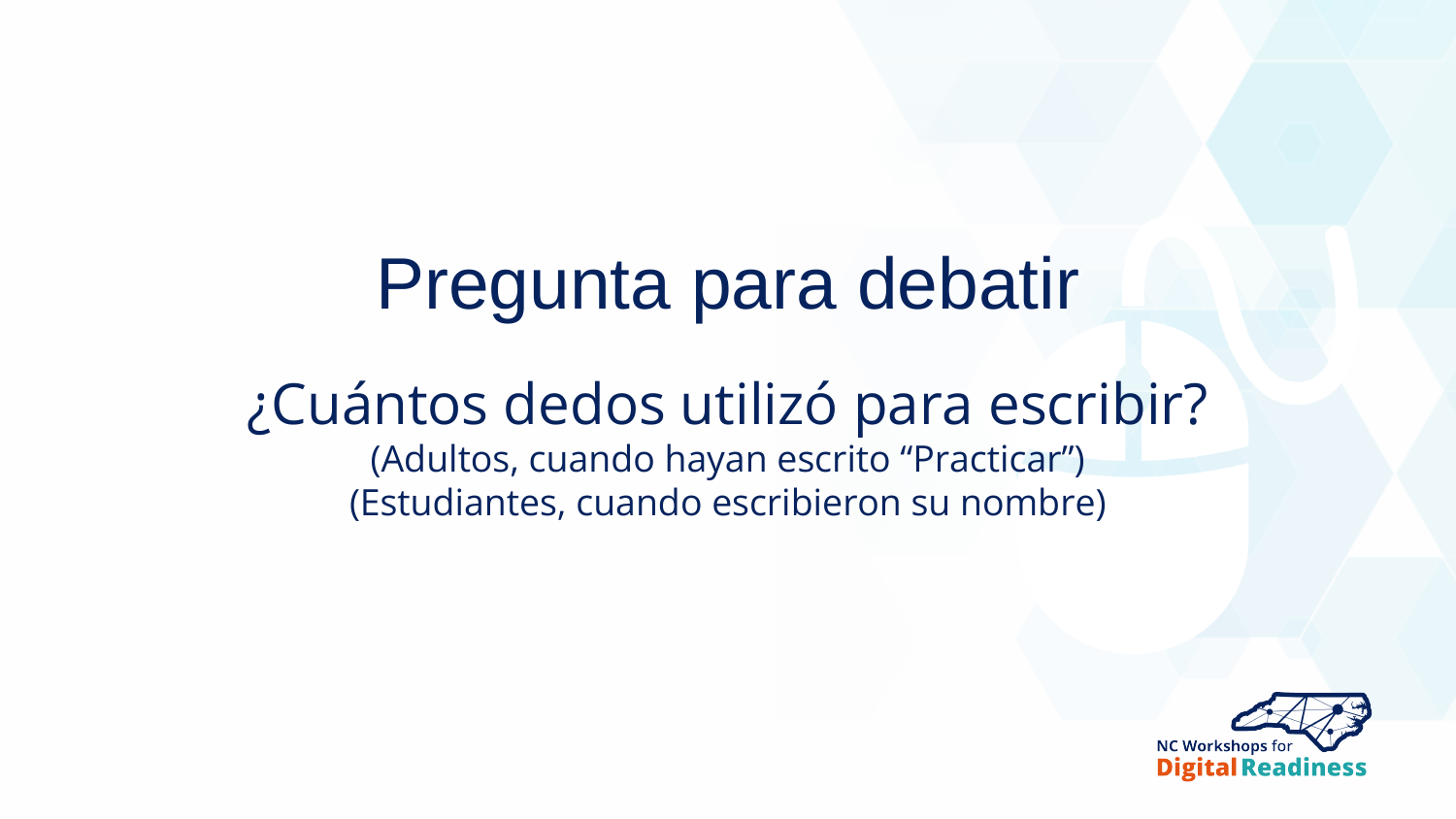

# Pregunta para debatir
¿Cuántos dedos utilizó para escribir?
(Adultos, cuando hayan escrito “Practicar”)
(Estudiantes, cuando escribieron su nombre)